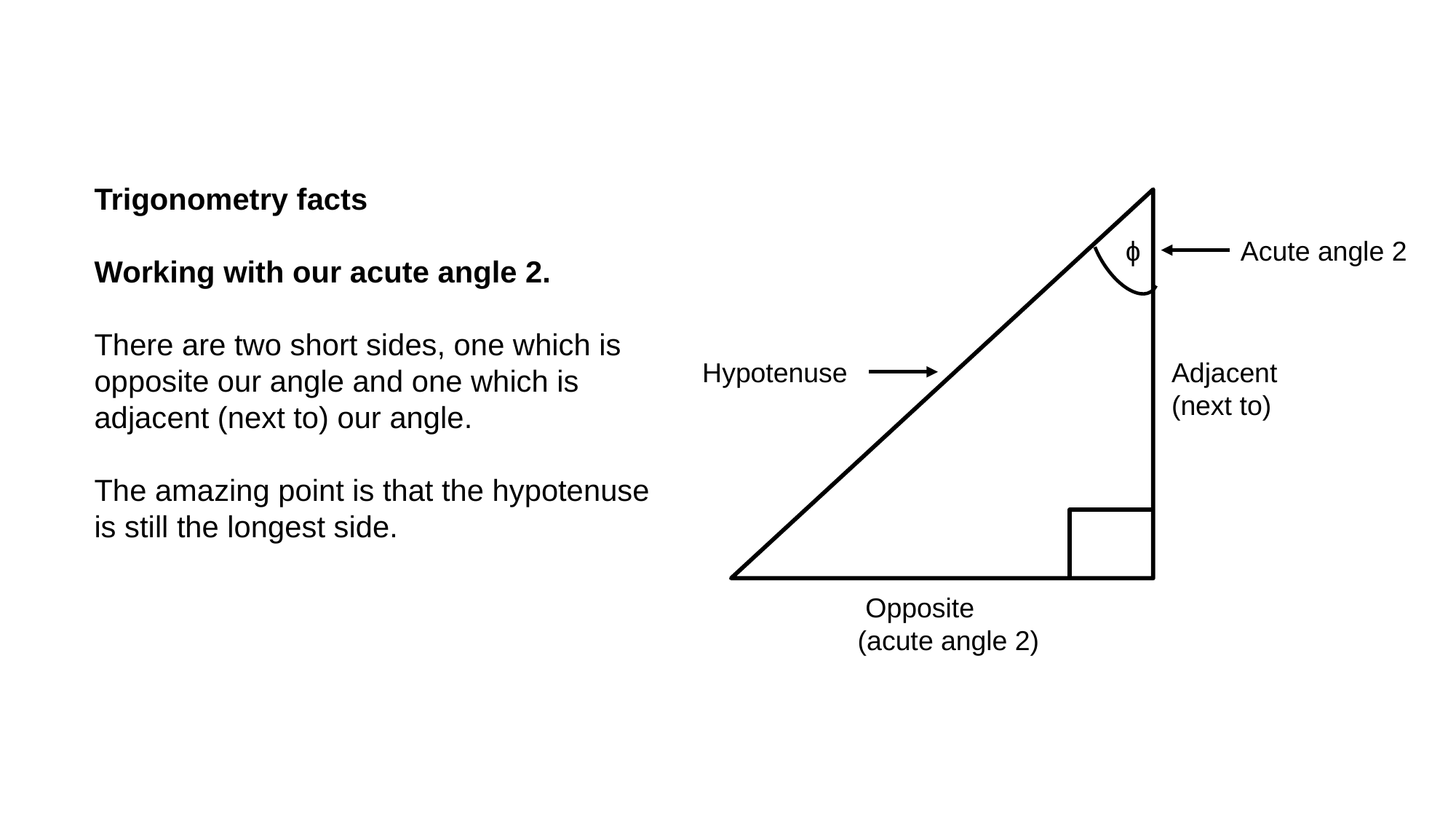

Trigonometry facts

Working with our acute angle 2.

There are two short sides, one which is opposite our angle and one which is adjacent (next to) our angle.

The amazing point is that the hypotenuse is still the longest side.

Acute angle 2
ɸ
Adjacent
(next to)
Hypotenuse
 Opposite
(acute angle 2)